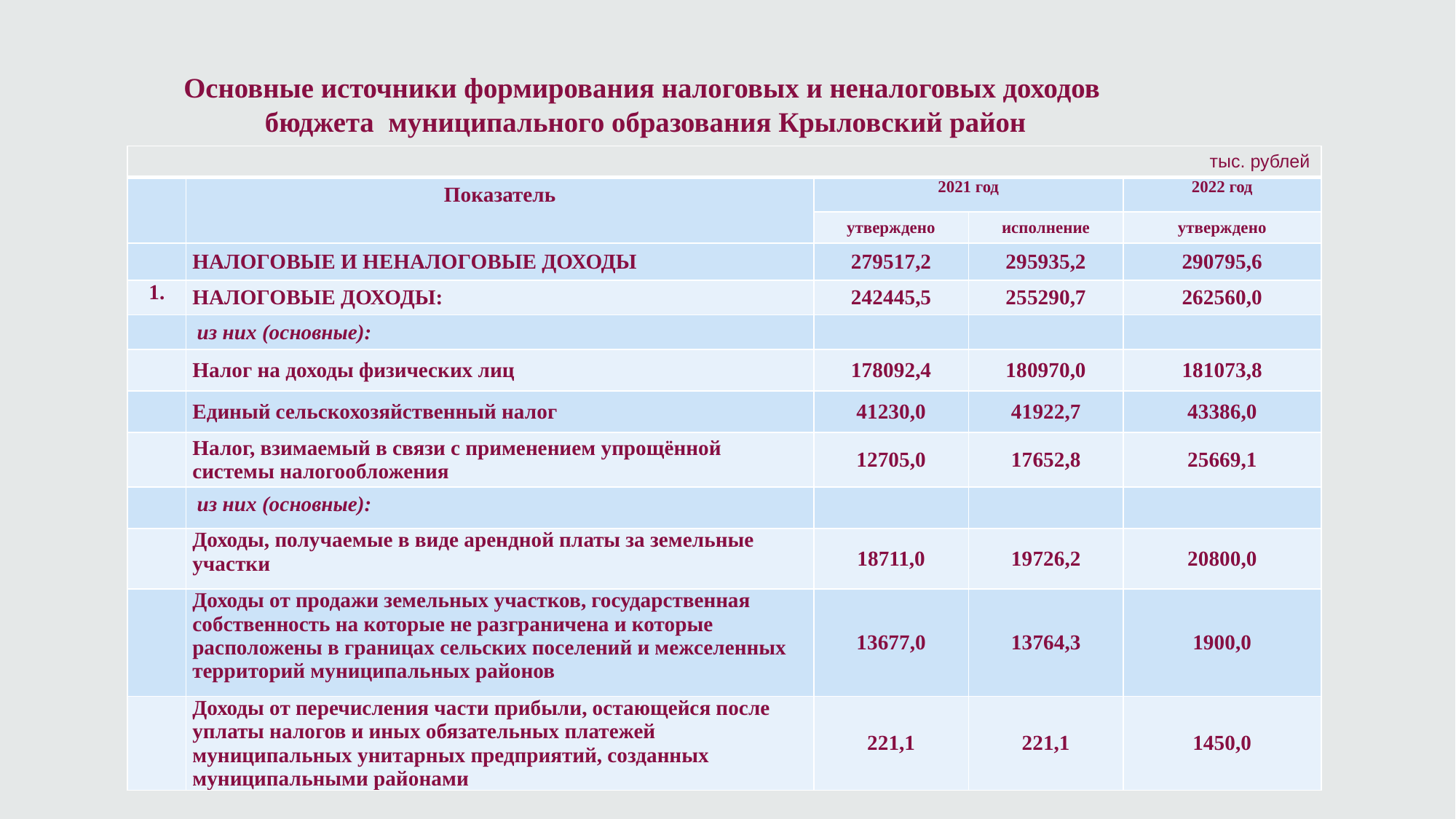

# Основные источники формирования налоговых и неналоговых доходов бюджета  муниципального образования Крыловский район
| тыс. рублей |  |  |  |  |
| --- | --- | --- | --- | --- |
|  | Показатель | 2021 год | 2020 год | 2022 год |
|  |  | утверждено | исполнение | утверждено |
|  | НАЛОГОВЫЕ И НЕНАЛОГОВЫЕ ДОХОДЫ | 279517,2 | 295935,2 | 290795,6 |
| 1. | НАЛОГОВЫЕ ДОХОДЫ: | 242445,5 | 255290,7 | 262560,0 |
|  | из них (основные): |  |  |  |
|  | Налог на доходы физических лиц | 178092,4 | 180970,0 | 181073,8 |
|  | Единый сельскохозяйственный налог | 41230,0 | 41922,7 | 43386,0 |
|  | Налог, взимаемый в связи с применением упрощённой системы налогообложения | 12705,0 | 17652,8 | 25669,1 |
|  | из них (основные): |  |  |  |
|  | Доходы, получаемые в виде арендной платы за земельные участки | 18711,0 | 19726,2 | 20800,0 |
|  | Доходы от продажи земельных участков, государственная собственность на которые не разграничена и которые расположены в границах сельских поселений и межселенных территорий муниципальных районов | 13677,0 | 13764,3 | 1900,0 |
|  | Доходы от перечисления части прибыли, остающейся после уплаты налогов и иных обязательных платежей муниципальных унитарных предприятий, созданных муниципальными районами | 221,1 | 221,1 | 1450,0 |